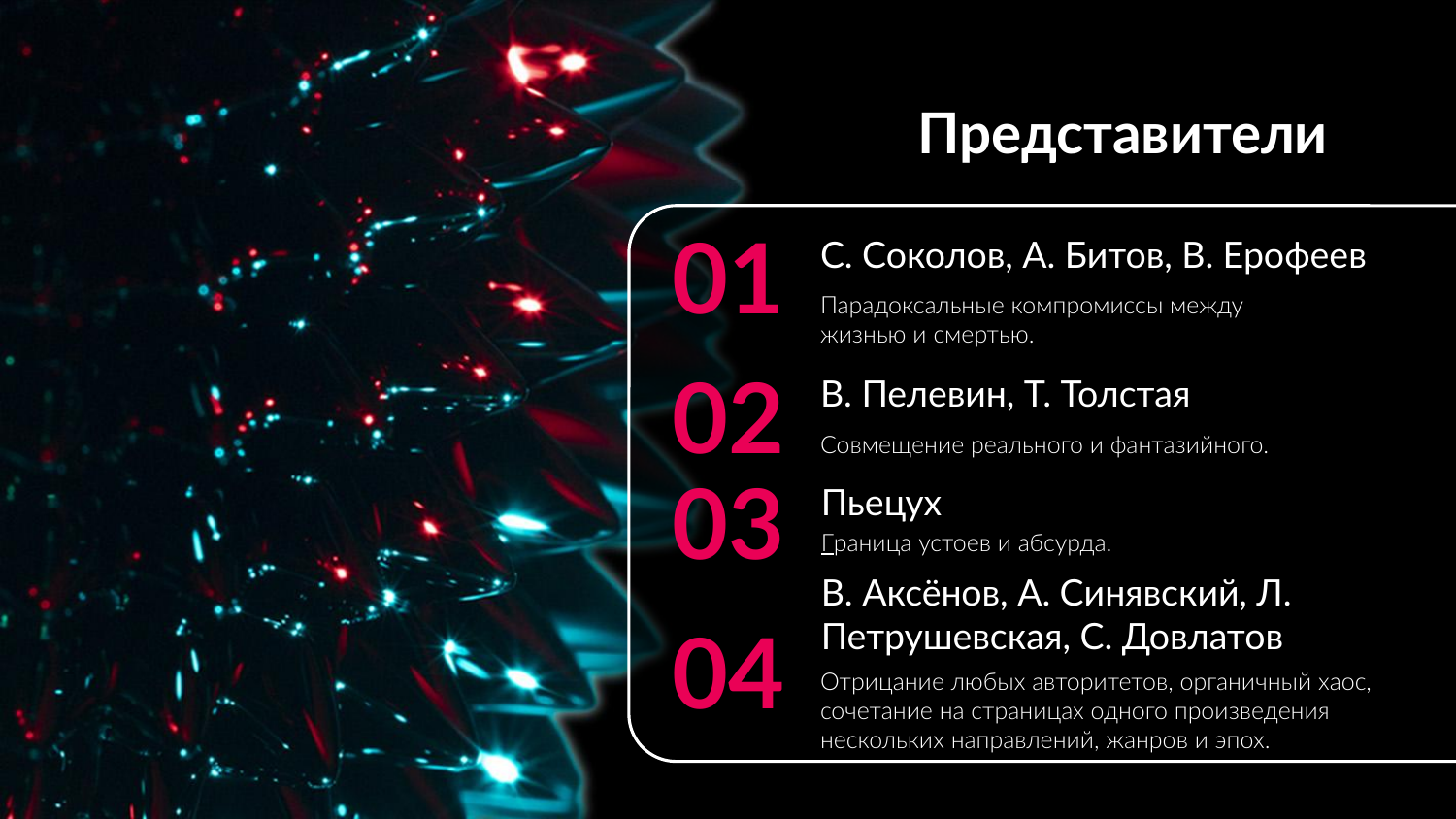

# Представители

01
С. Соколов, А. Битов, В. Ерофеев
Парадоксальные компромиссы между жизнью и смертью.
02
В. Пелевин, Т. Толстая
Совмещение реального и фантазийного.

03
Пьецух
Граница устоев и абсурда.
В. Аксёнов, А. Синявский, Л. Петрушевская, С. Довлатов
04
Отрицание любых авторитетов, органичный хаос, сочетание на страницах одного произведения нескольких направлений, жанров и эпох.